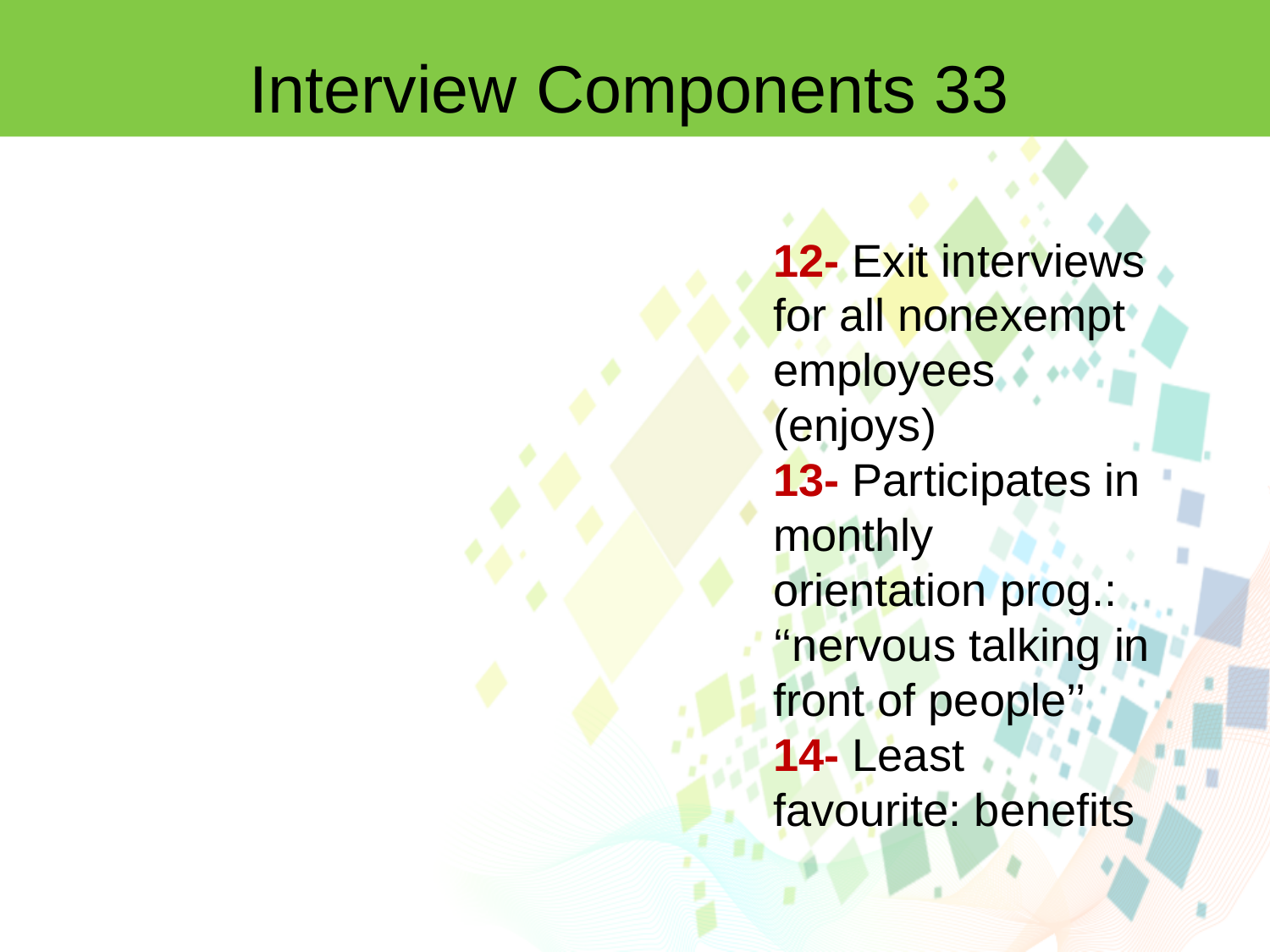

Interview Components 33
12- Exit interviews for all nonexempt employees (enjoys)
13- Participates in monthly orientation prog.: ‘‘nervous talking in front of people’’
14- Least favourite: benefits